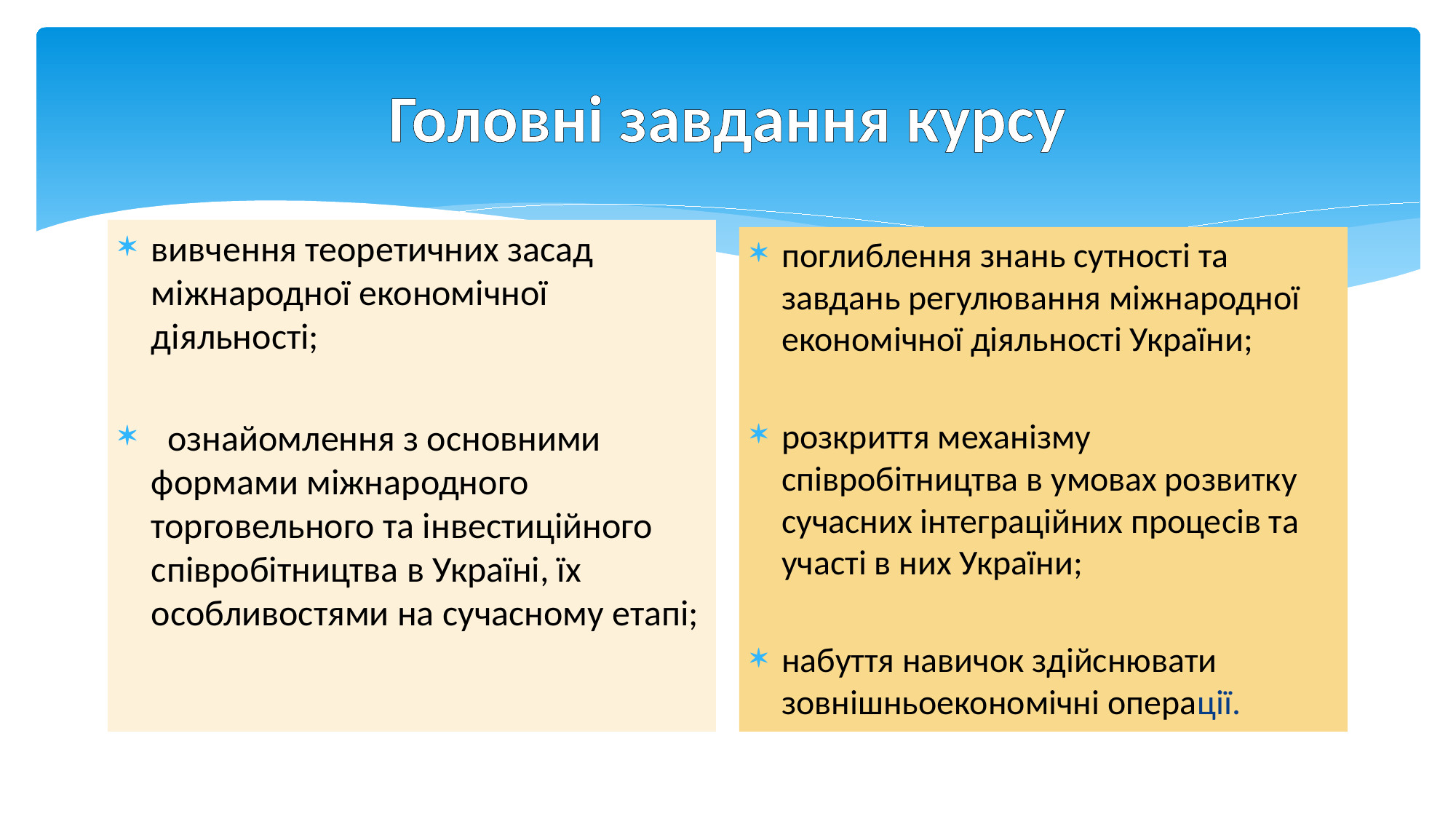

# Головні завдання курсу
вивчення теоретичних засад міжнародної економічної діяльності;

  ознайомлення з основними формами міжнародного торговельного та інвестиційного співробітництва в Україні, їх особливостями на сучасному етапі;
поглиблення знань сутності та завдань регулювання міжнародної економічної діяльності України;

розкриття механізму співробітництва в умовах розвитку сучасних інтеграційних процесів та участі в них України;

набуття навичок здійснювати зовнішньоекономічні операції.